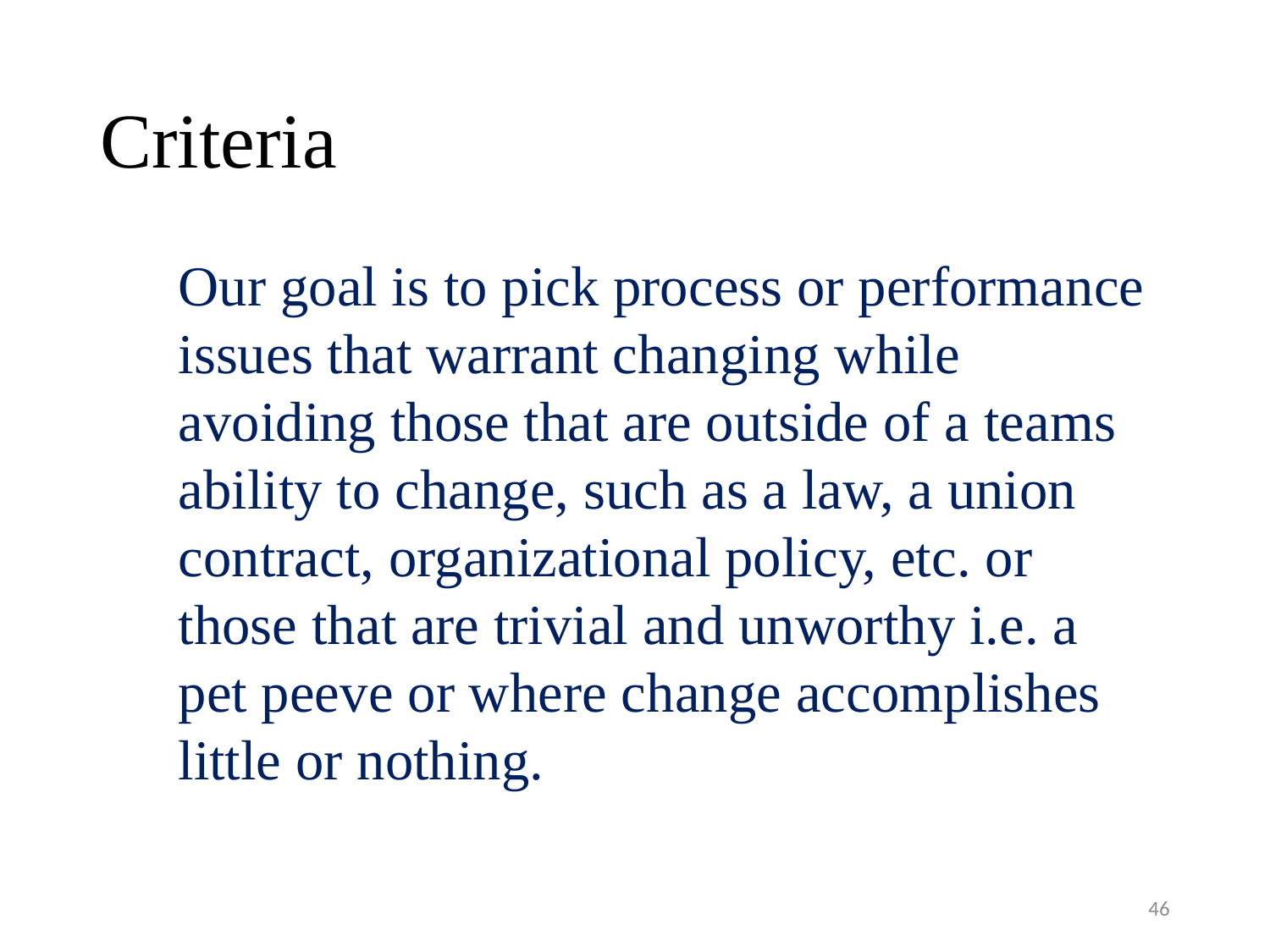

# Criteria
Our goal is to pick process or performance issues that warrant changing while avoiding those that are outside of a teams ability to change, such as a law, a union contract, organizational policy, etc. or those that are trivial and unworthy i.e. a pet peeve or where change accomplishes little or nothing.
46